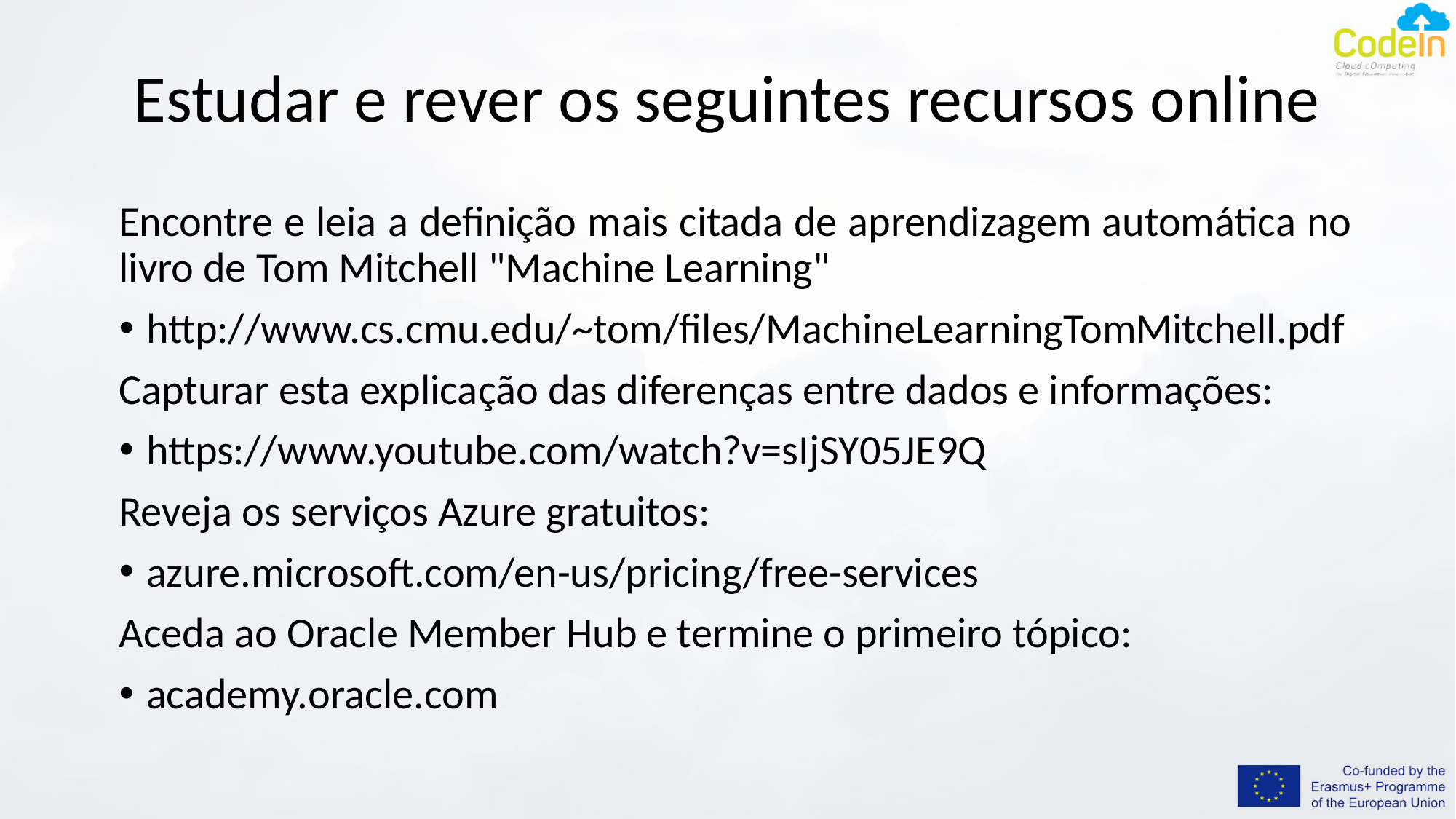

# Estudar e rever os seguintes recursos online
Encontre e leia a definição mais citada de aprendizagem automática no livro de Tom Mitchell "Machine Learning"
http://www.cs.cmu.edu/~tom/files/MachineLearningTomMitchell.pdf
Capturar esta explicação das diferenças entre dados e informações:
https://www.youtube.com/watch?v=sIjSY05JE9Q
Reveja os serviços Azure gratuitos:
azure.microsoft.com/en-us/pricing/free-services
Aceda ao Oracle Member Hub e termine o primeiro tópico:
academy.oracle.com